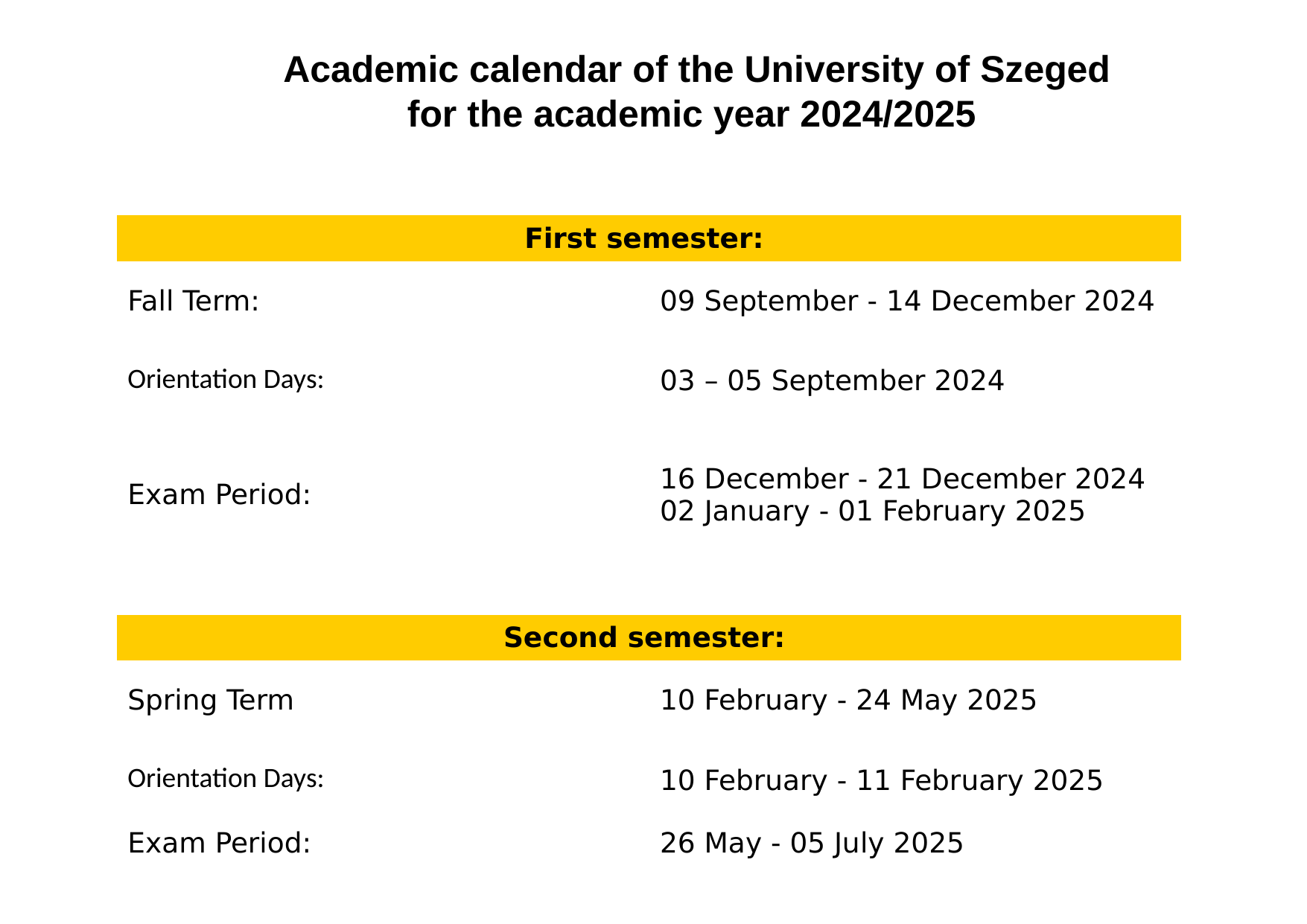

Academic calendar of the University of Szeged
for the academic year 2024/2025
| First semester: |  |
| --- | --- |
| Fall Term: | 09 September - 14 December 2024 |
| Orientation Days: | 03 – 05 September 2024 |
| Exam Period: | 16 December - 21 December 2024 02 January - 01 February 2025 |
|  |  |
| Second semester: |  |
| Spring Term | 10 February - 24 May 2025 |
| Orientation Days: | 10 February - 11 February 2025 |
| Exam Period: | 26 May - 05 July 2025 |